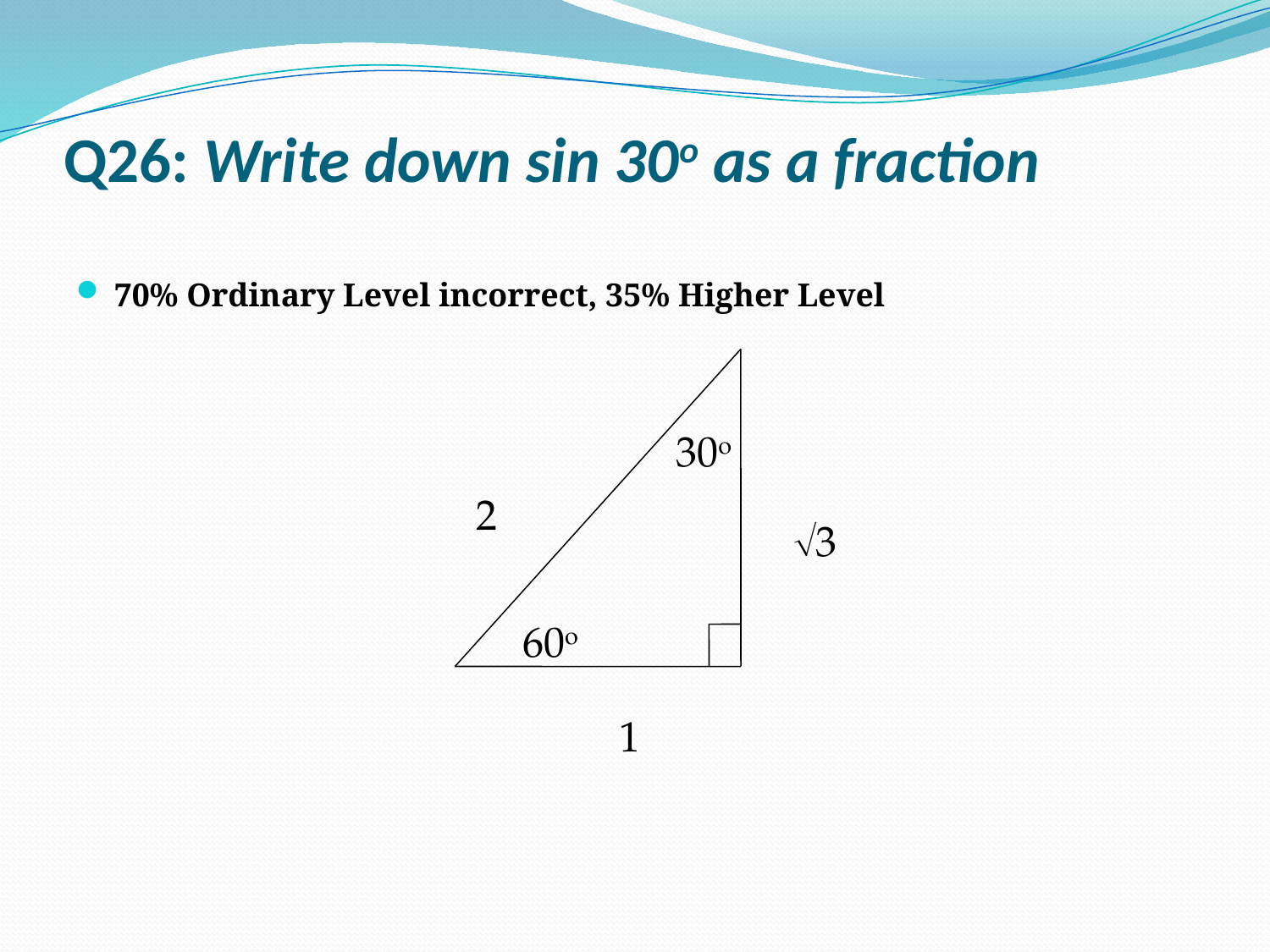

# Q26: Write down sin 30o as a fraction
70% Ordinary Level incorrect, 35% Higher Level

30o
2
√3
60o

1